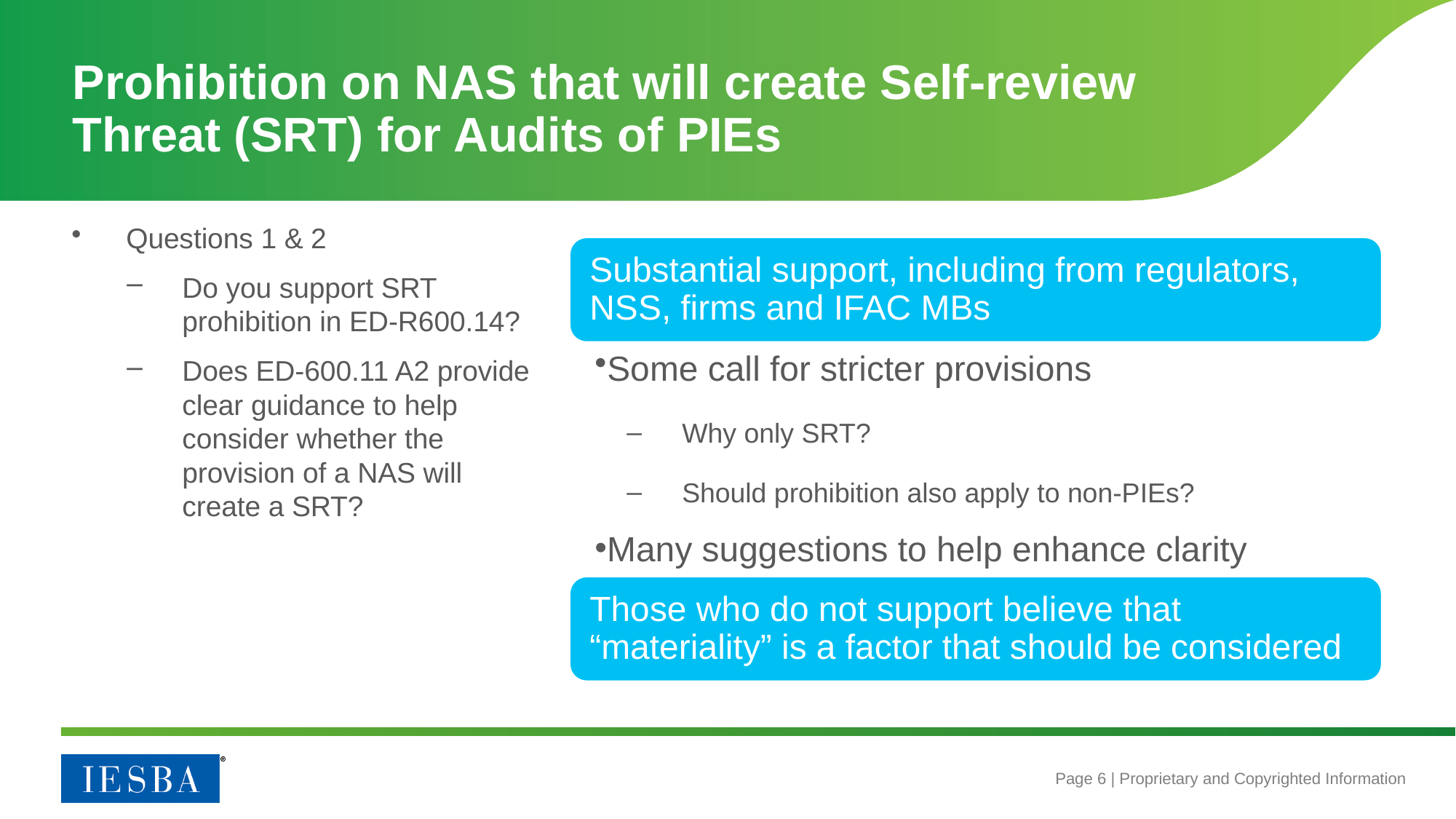

# Prohibition on NAS that will create Self-review Threat (SRT) for Audits of PIEs
Questions 1 & 2
Do you support SRT prohibition in ED-R600.14?
Does ED-600.11 A2 provide clear guidance to help consider whether the provision of a NAS will create a SRT?
Substantial support, including from regulators, NSS, firms and IFAC MBs
Some call for stricter provisions
Why only SRT?
Should prohibition also apply to non-PIEs?
Many suggestions to help enhance clarity
Those who do not support believe that  “materiality” is a factor that should be considered